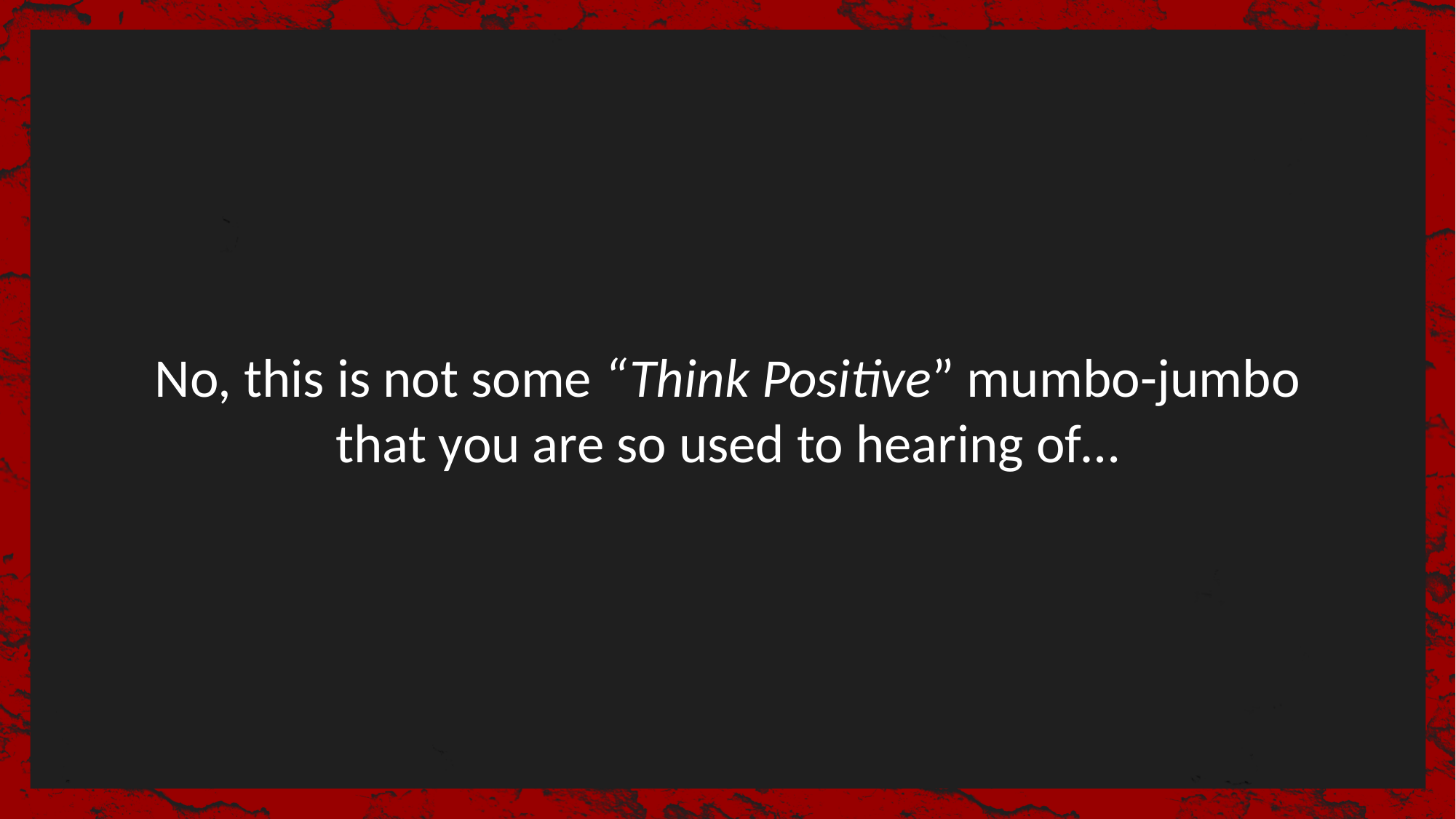

No, this is not some “Think Positive” mumbo-jumbo that you are so used to hearing of…